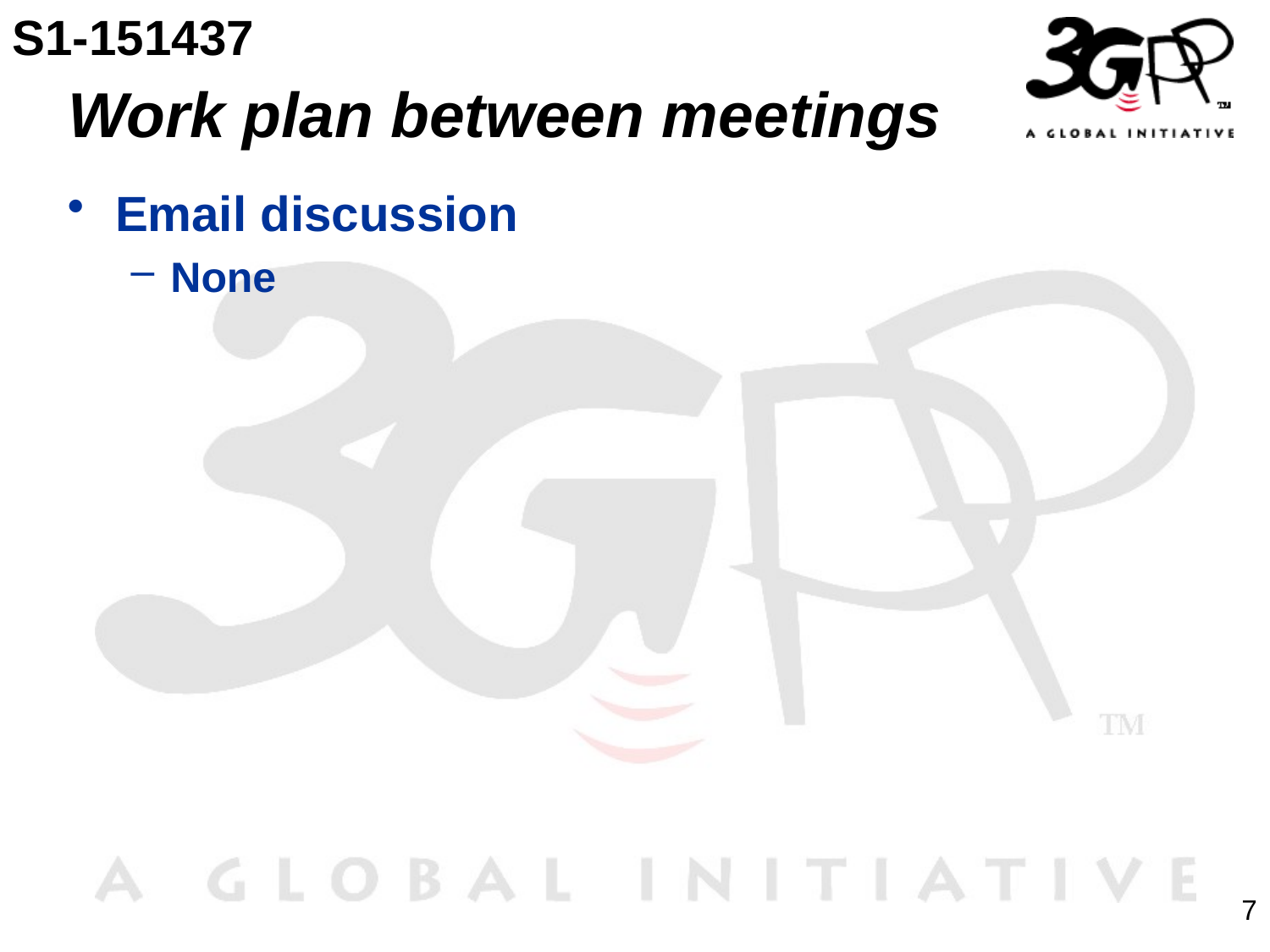

S1-151437
# Work plan between meetings
Email discussion
None
7